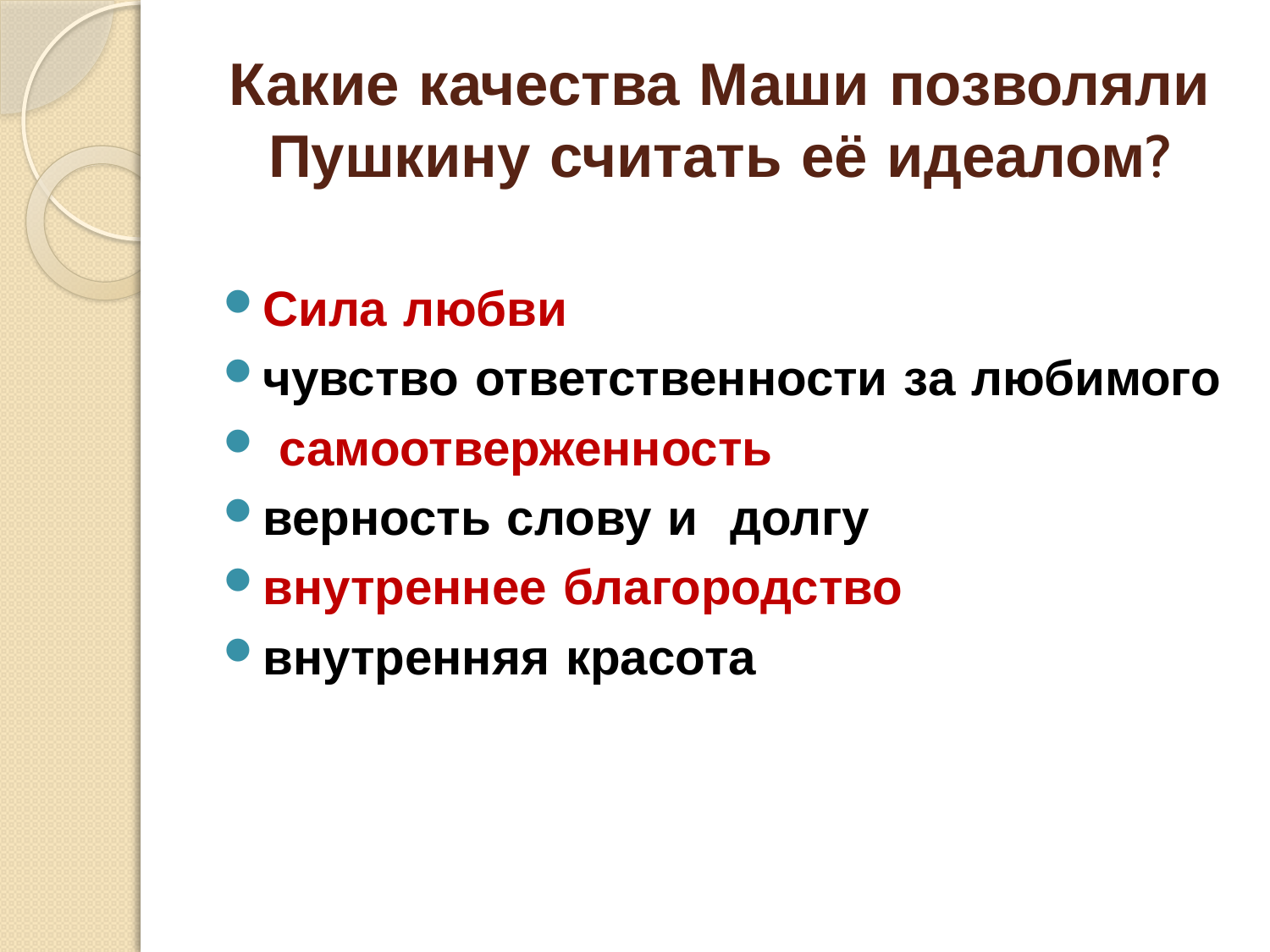

# Какие качества Маши позволяли Пушкину считать её идеалом?

Сила любви
чувство ответственности за любимого
 самоотверженность
верность слову и  долгу
внутреннее благородство
внутренняя красота